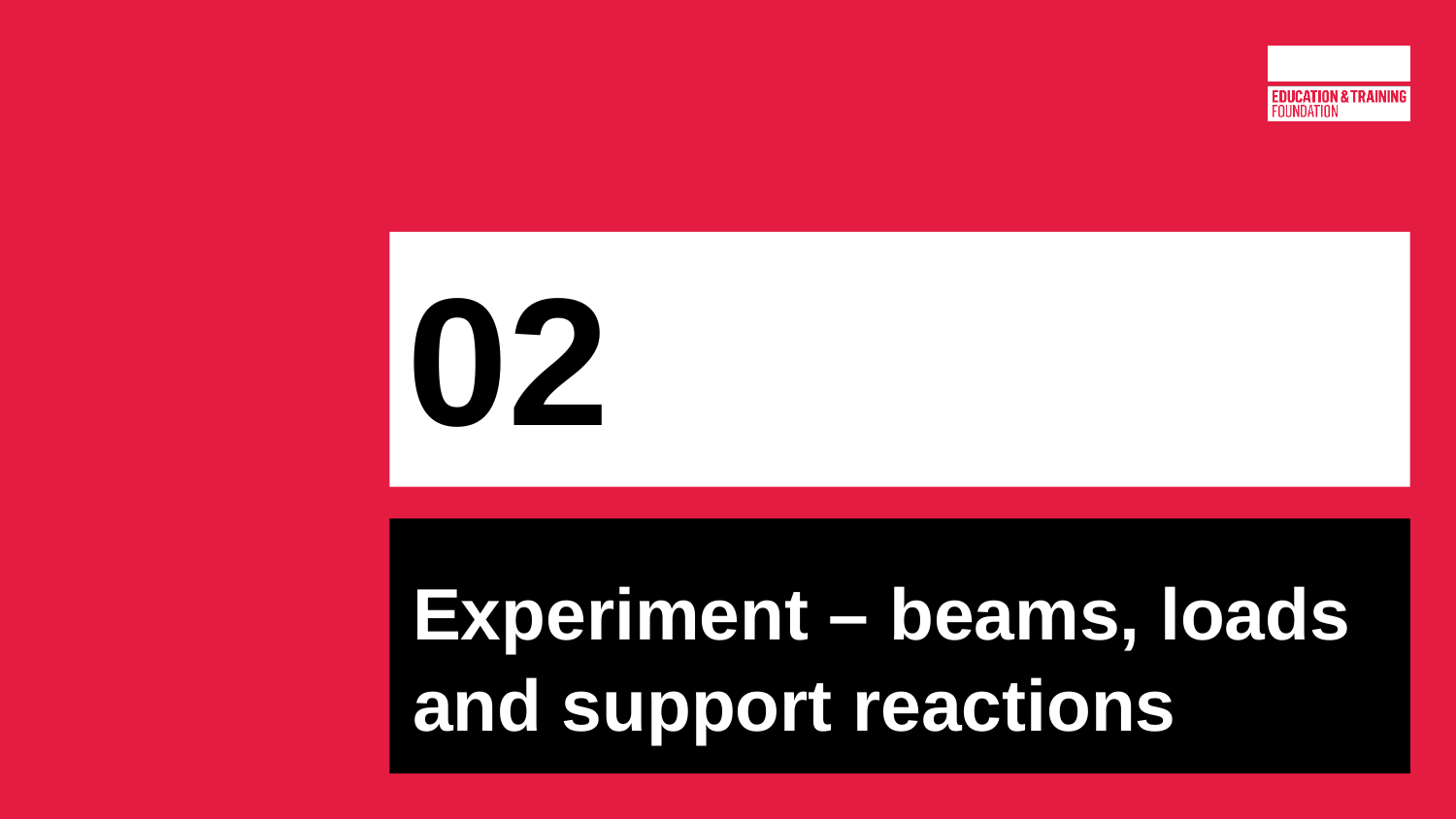

# 02
Experiment – beams, loads and support reactions